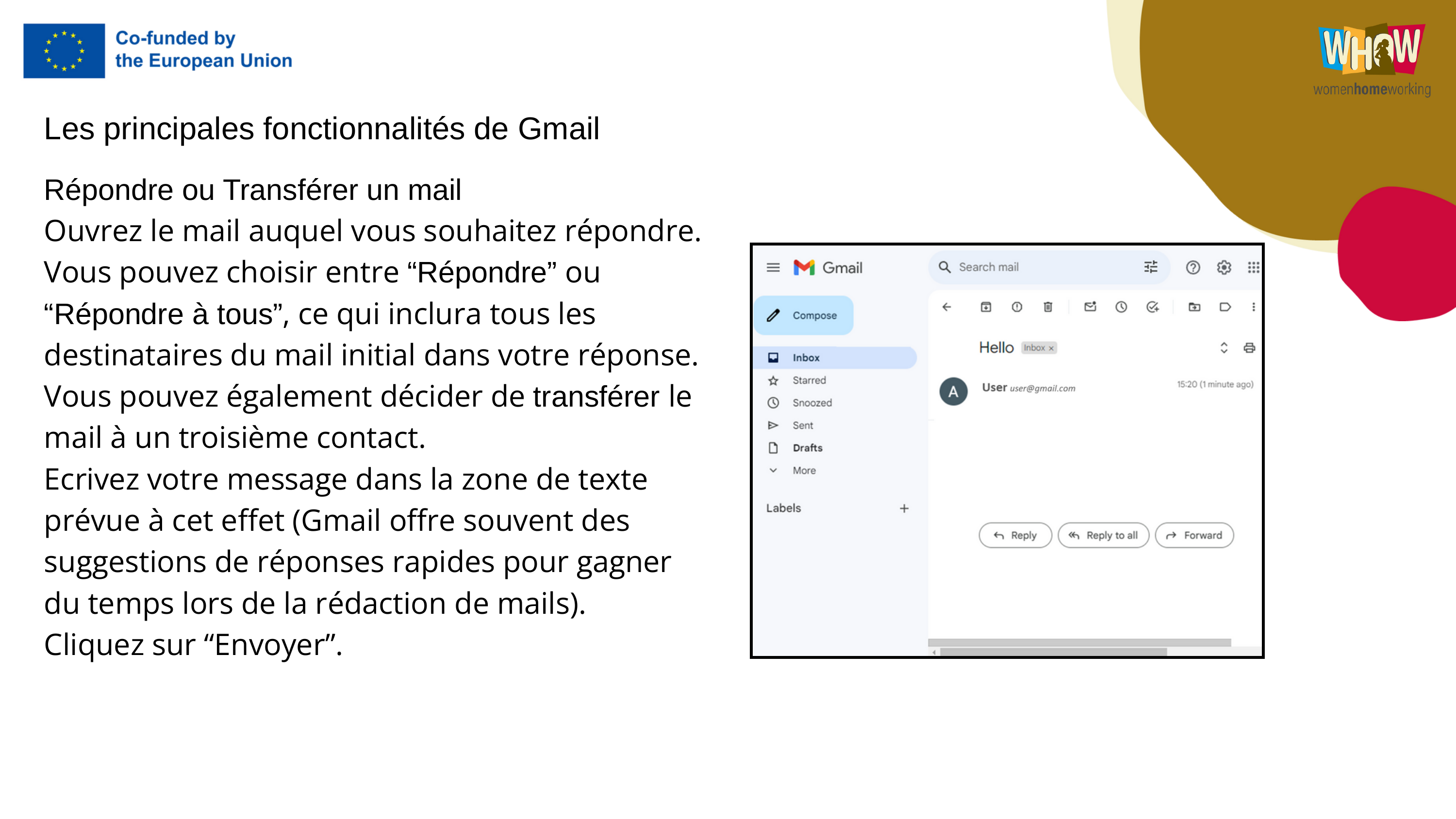

Les principales fonctionnalités de Gmail
Répondre ou Transférer un mail
Ouvrez le mail auquel vous souhaitez répondre.
Vous pouvez choisir entre “Répondre” ou “Répondre à tous”, ce qui inclura tous les destinataires du mail initial dans votre réponse.
Vous pouvez également décider de transférer le mail à un troisième contact.
Ecrivez votre message dans la zone de texte prévue à cet effet (Gmail offre souvent des suggestions de réponses rapides pour gagner du temps lors de la rédaction de mails).
Cliquez sur “Envoyer”.